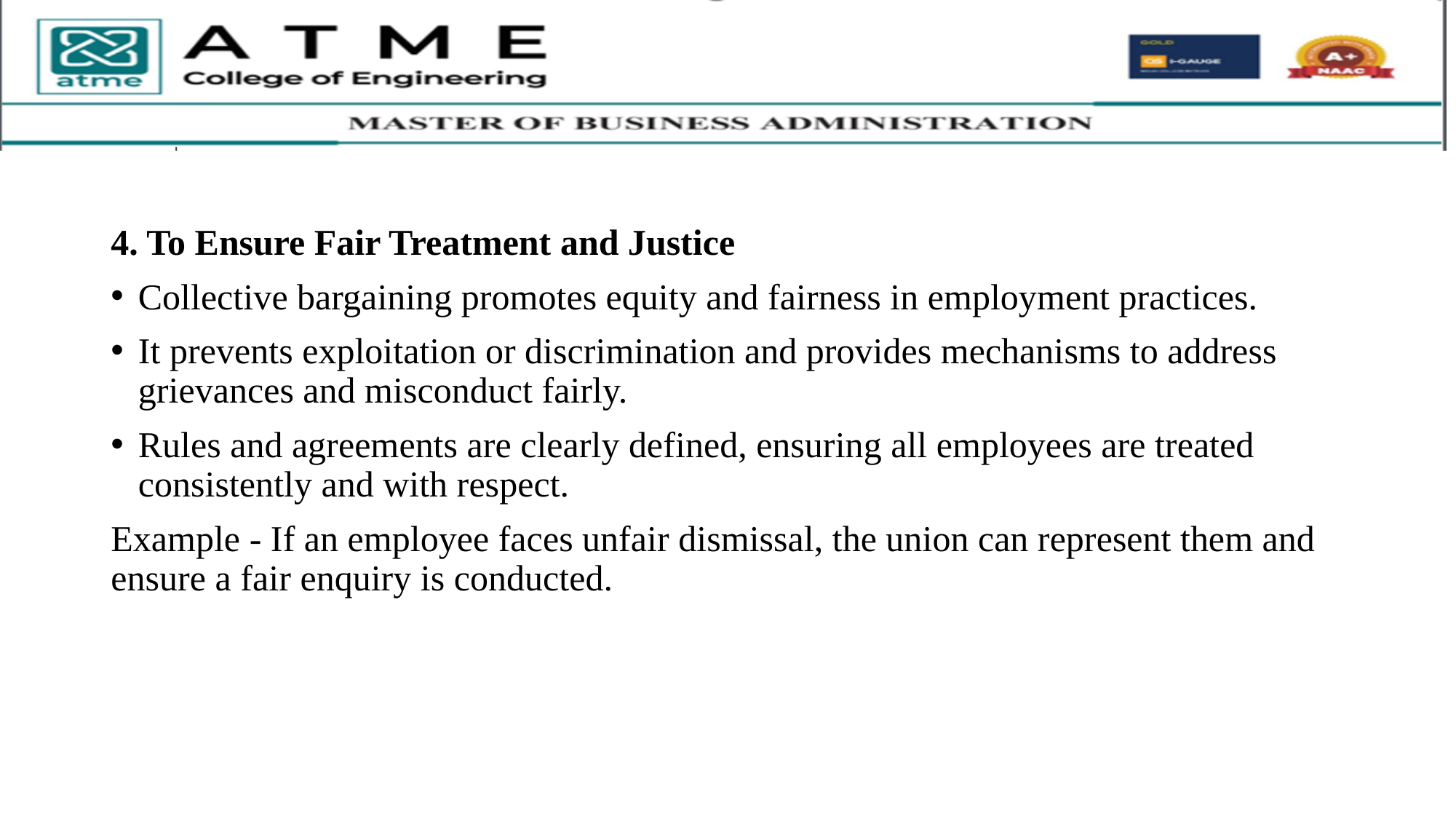

4. To Ensure Fair Treatment and Justice
Collective bargaining promotes equity and fairness in employment practices.
It prevents exploitation or discrimination and provides mechanisms to address grievances and misconduct fairly.
Rules and agreements are clearly defined, ensuring all employees are treated consistently and with respect.
Example - If an employee faces unfair dismissal, the union can represent them and ensure a fair enquiry is conducted.